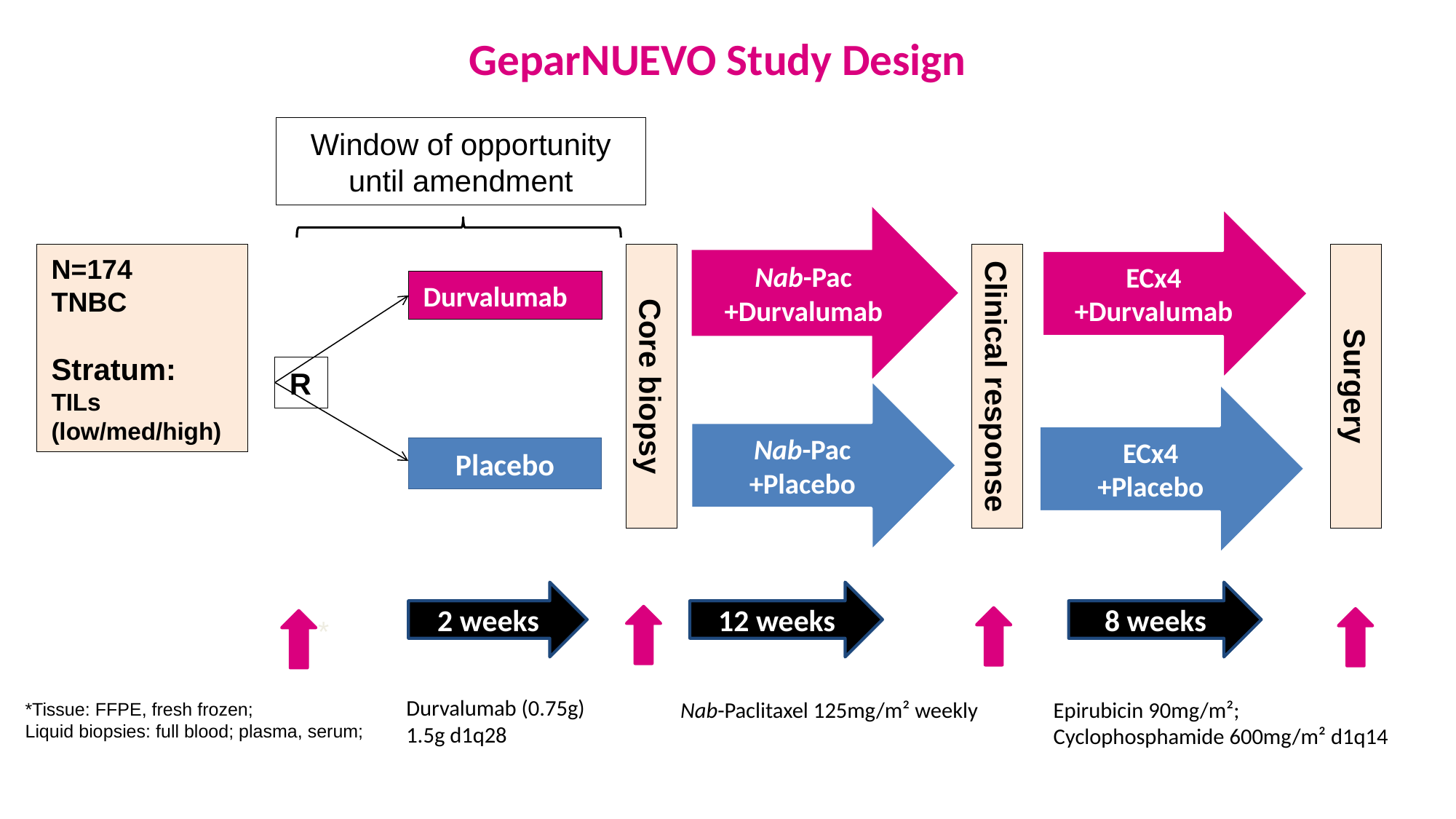

# GeparNUEVO Study Design

Window of opportunity
until amendment
Nab-Pac
+Durvalumab
ECx4
+Durvalumab
N=174
TNBC

Stratum:
TILs (low/med/high)
Durvalumab
R
Clinical response
Core biopsy
Surgery
Nab-Pac +Placebo
ECx4
+Placebo
Placebo
2 weeks
12 weeks
8 weeks
*

Durvalumab (0.75g) 1.5g d1q28
Nab-Paclitaxel 125mg/m² weekly
Epirubicin 90mg/m²;
Cyclophosphamide 600mg/m² d1q14
*Tissue: FFPE, fresh frozen;
Liquid biopsies: full blood; plasma, serum;